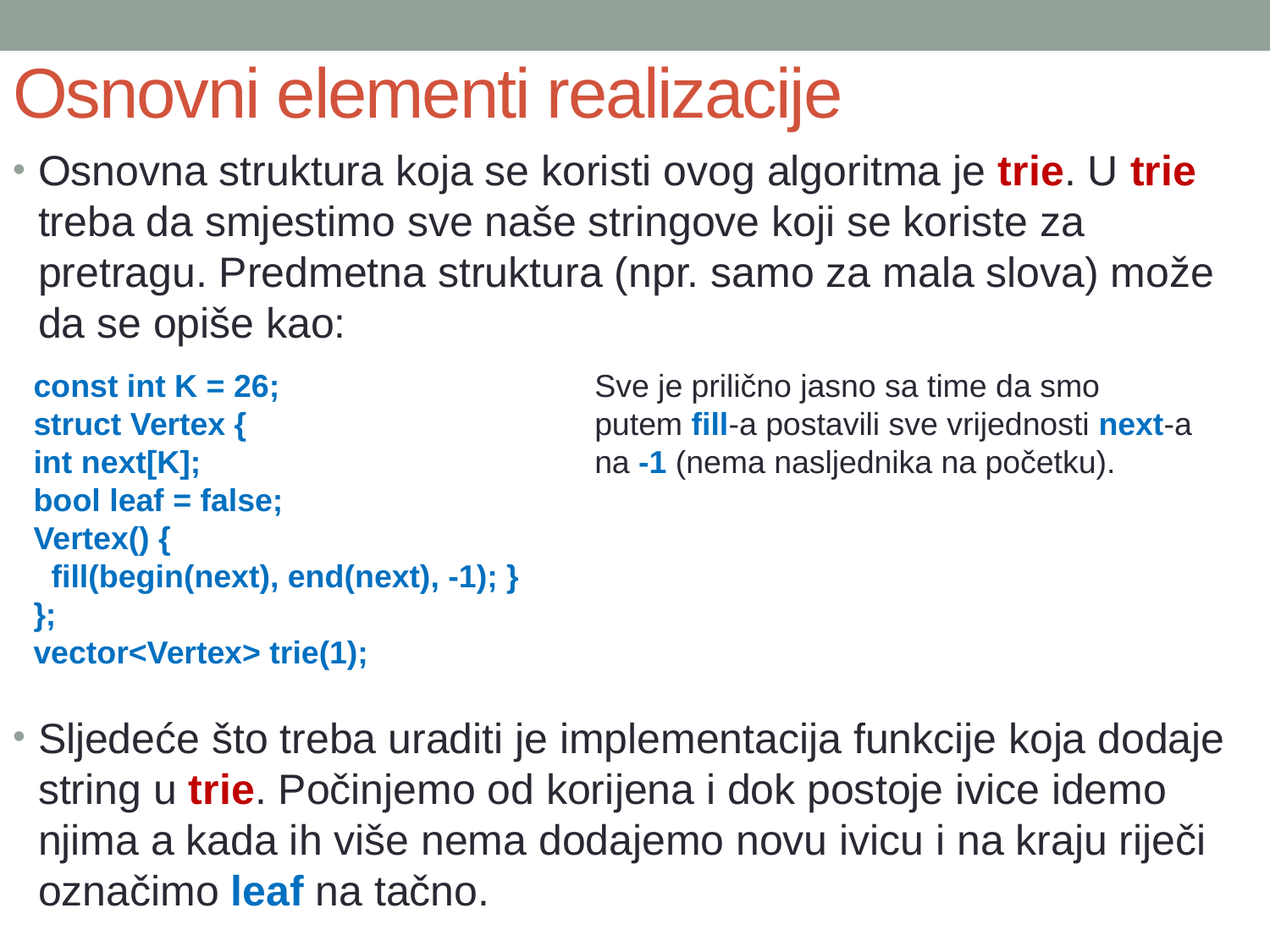

# Osnovni elementi realizacije
Osnovna struktura koja se koristi ovog algoritma je trie. U trie treba da smjestimo sve naše stringove koji se koriste za pretragu. Predmetna struktura (npr. samo za mala slova) može da se opiše kao:

Sljedeće što treba uraditi je implementacija funkcije koja dodaje string u trie. Počinjemo od korijena i dok postoje ivice idemo njima a kada ih više nema dodajemo novu ivicu i na kraju riječi označimo leaf na tačno.
const int K = 26;
struct Vertex {
int next[K];
bool leaf = false;
Vertex() {
  fill(begin(next), end(next), -1); }
};
vector<Vertex> trie(1);
Sve je prilično jasno sa time da smo putem fill-a postavili sve vrijednosti next-a na -1 (nema nasljednika na početku).